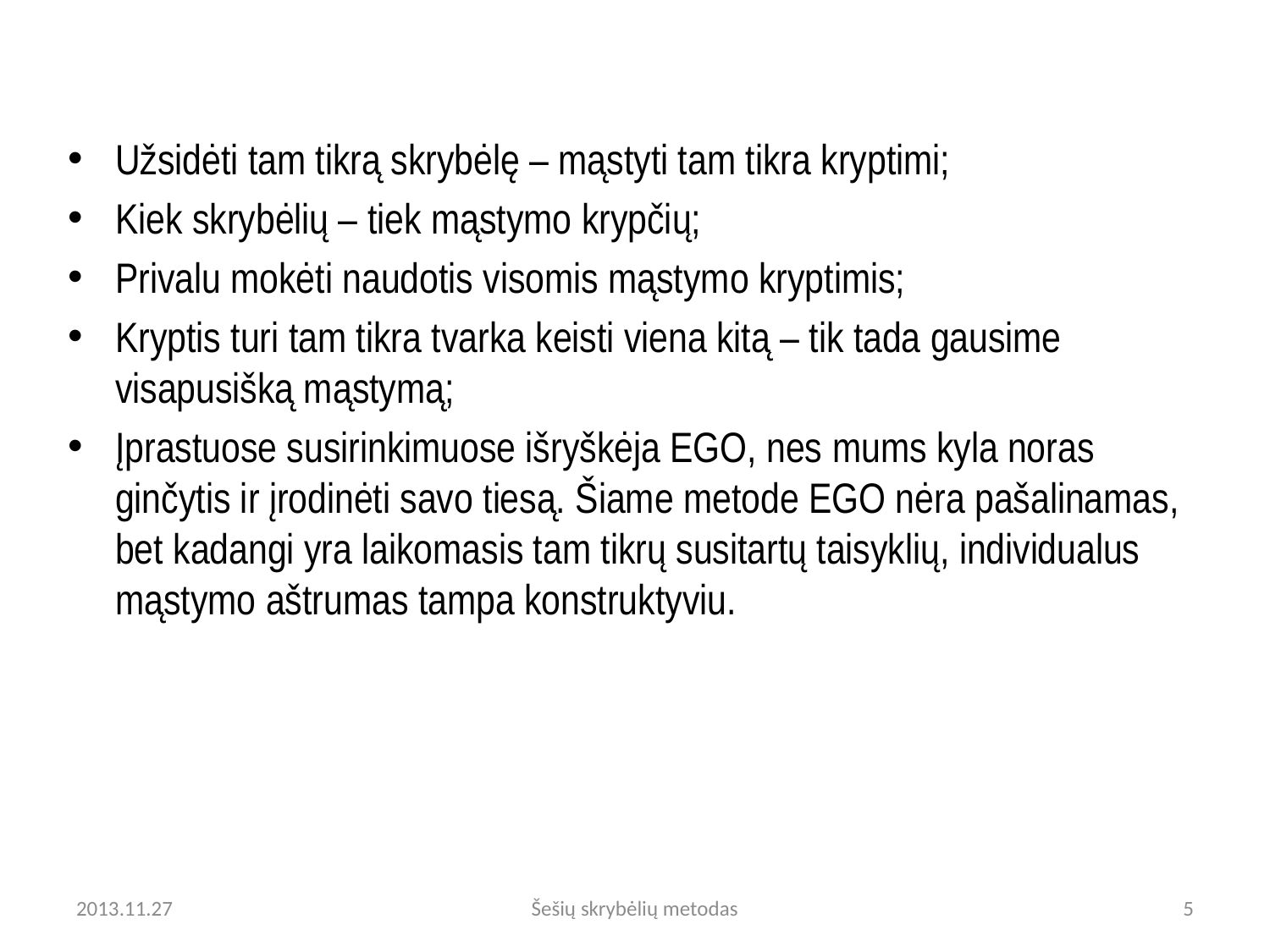

Užsidėti tam tikrą skrybėlę – mąstyti tam tikra kryptimi;
Kiek skrybėlių – tiek mąstymo krypčių;
Privalu mokėti naudotis visomis mąstymo kryptimis;
Kryptis turi tam tikra tvarka keisti viena kitą – tik tada gausime visapusišką mąstymą;
Įprastuose susirinkimuose išryškėja EGO, nes mums kyla noras ginčytis ir įrodinėti savo tiesą. Šiame metode EGO nėra pašalinamas, bet kadangi yra laikomasis tam tikrų susitartų taisyklių, individualus mąstymo aštrumas tampa konstruktyviu.

2013.11.27
Šešių skrybėlių metodas
5